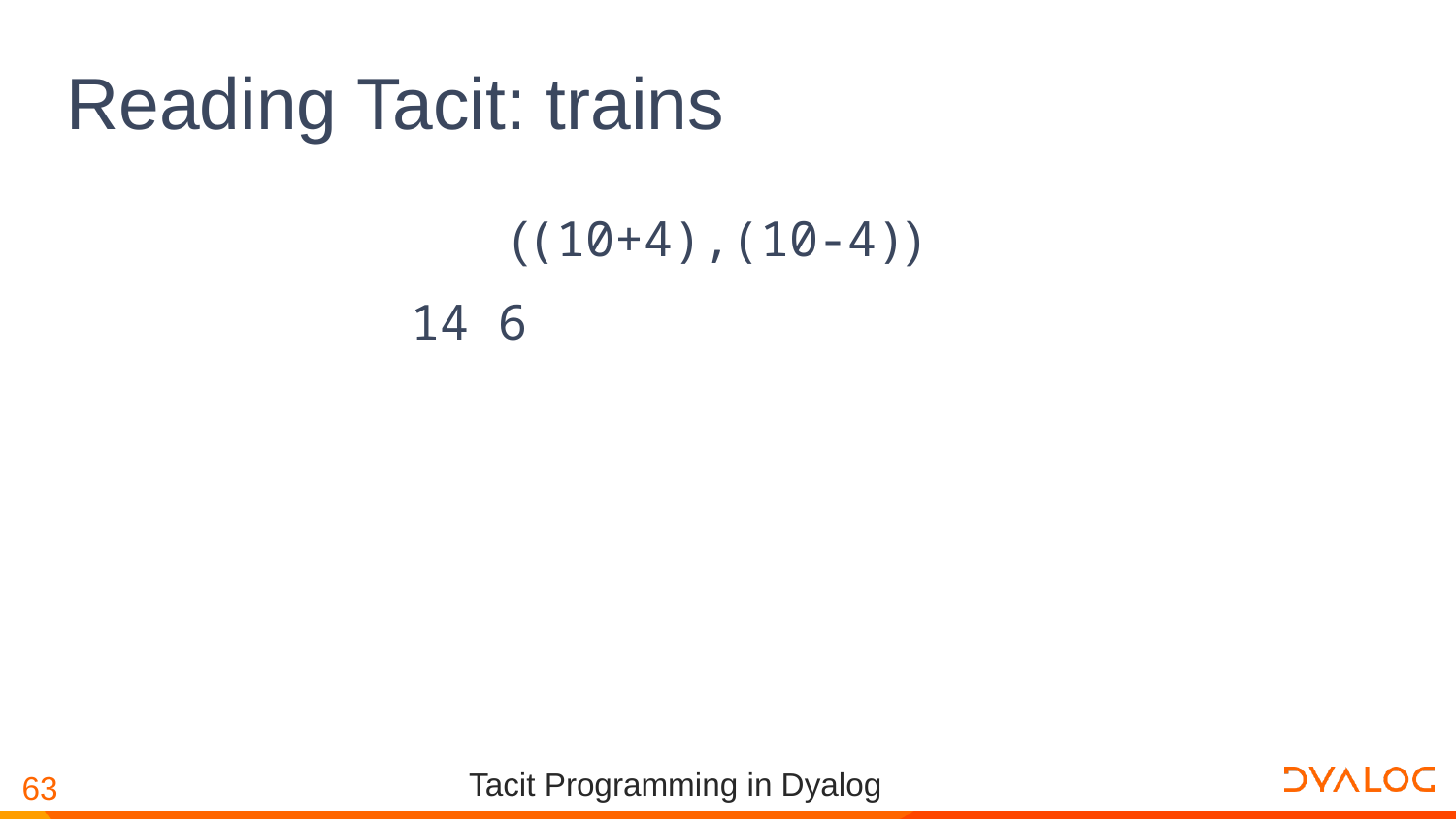

# Reading Tacit: trains
((10+4),(10-4)) .
14 6                  .